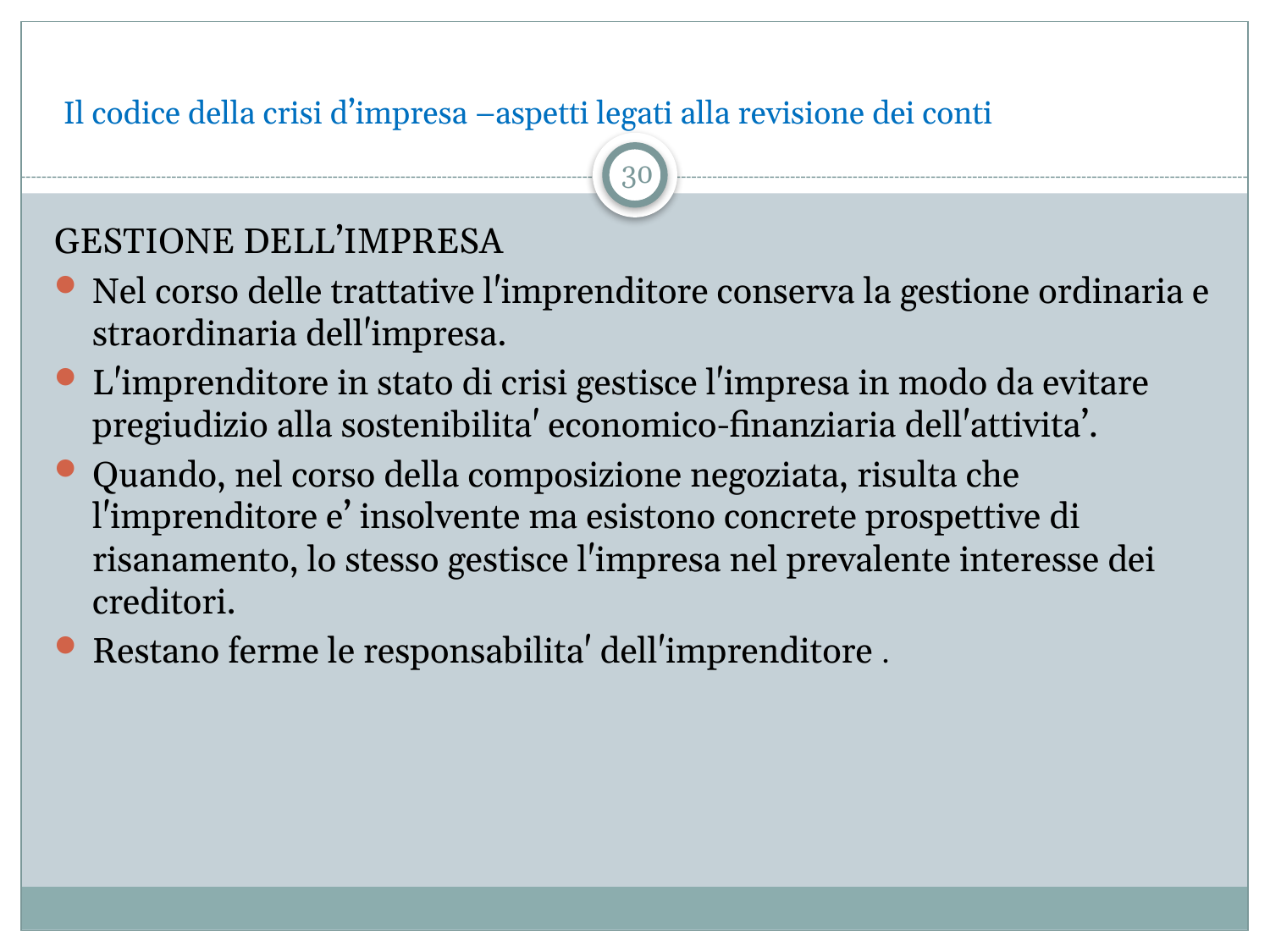

# Il codice della crisi d’impresa –aspetti legati alla revisione dei conti
30
GESTIONE DELL’IMPRESA
Nel corso delle trattative l'imprenditore conserva la gestione ordinaria e straordinaria dell'impresa.
L'imprenditore in stato di crisi gestisce l'impresa in modo da evitare pregiudizio alla sostenibilita' economico-finanziaria dell'attivita’.
Quando, nel corso della composizione negoziata, risulta che l'imprenditore e’ insolvente ma esistono concrete prospettive di risanamento, lo stesso gestisce l'impresa nel prevalente interesse dei creditori.
Restano ferme le responsabilita' dell'imprenditore .